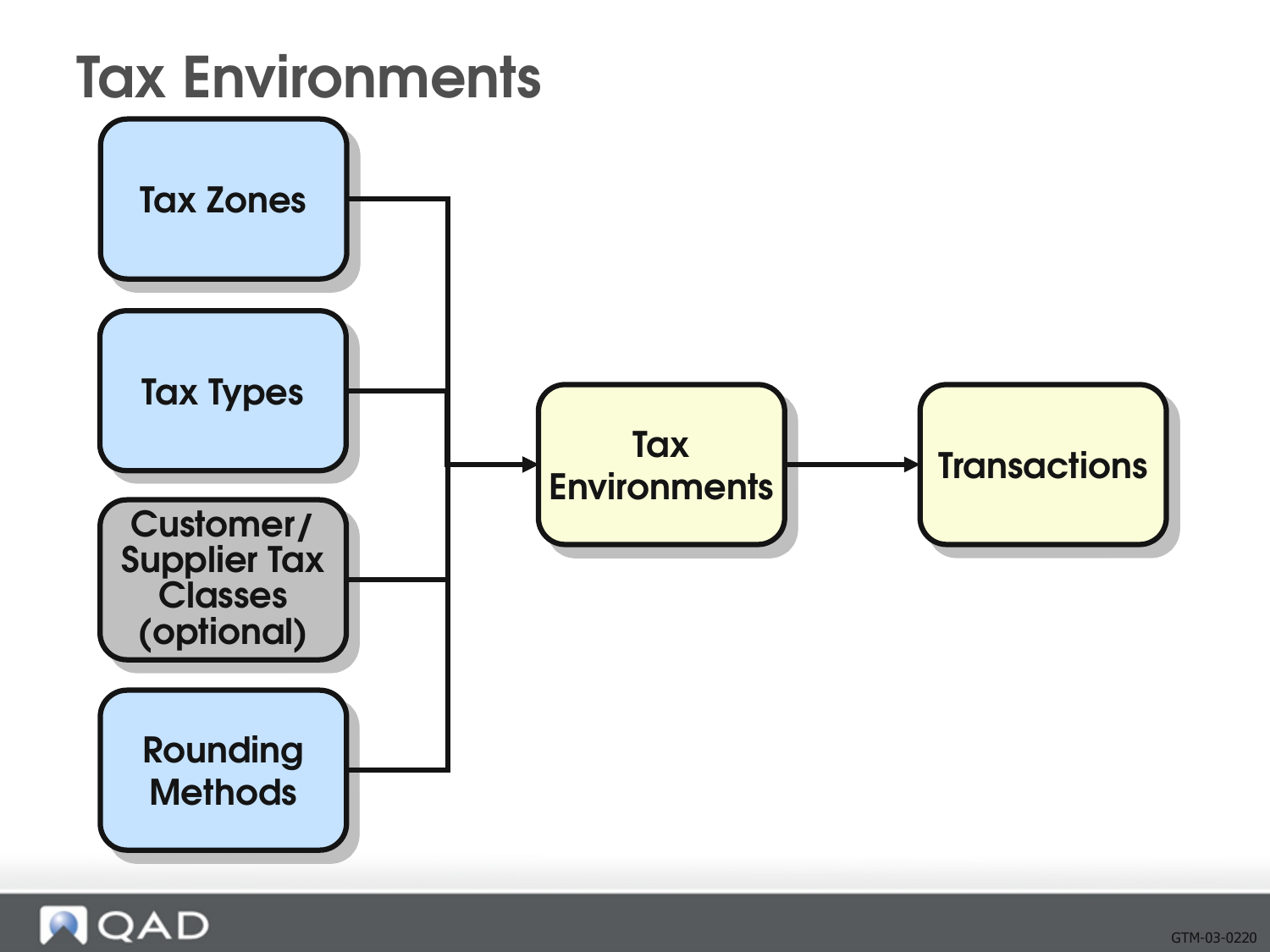

# Tax Environments
Tax Zones
Tax Types

Tax
Environments

Transactions
Customer/ Supplier Tax Classes (optional)
Rounding
Methods
GTM-03-0220